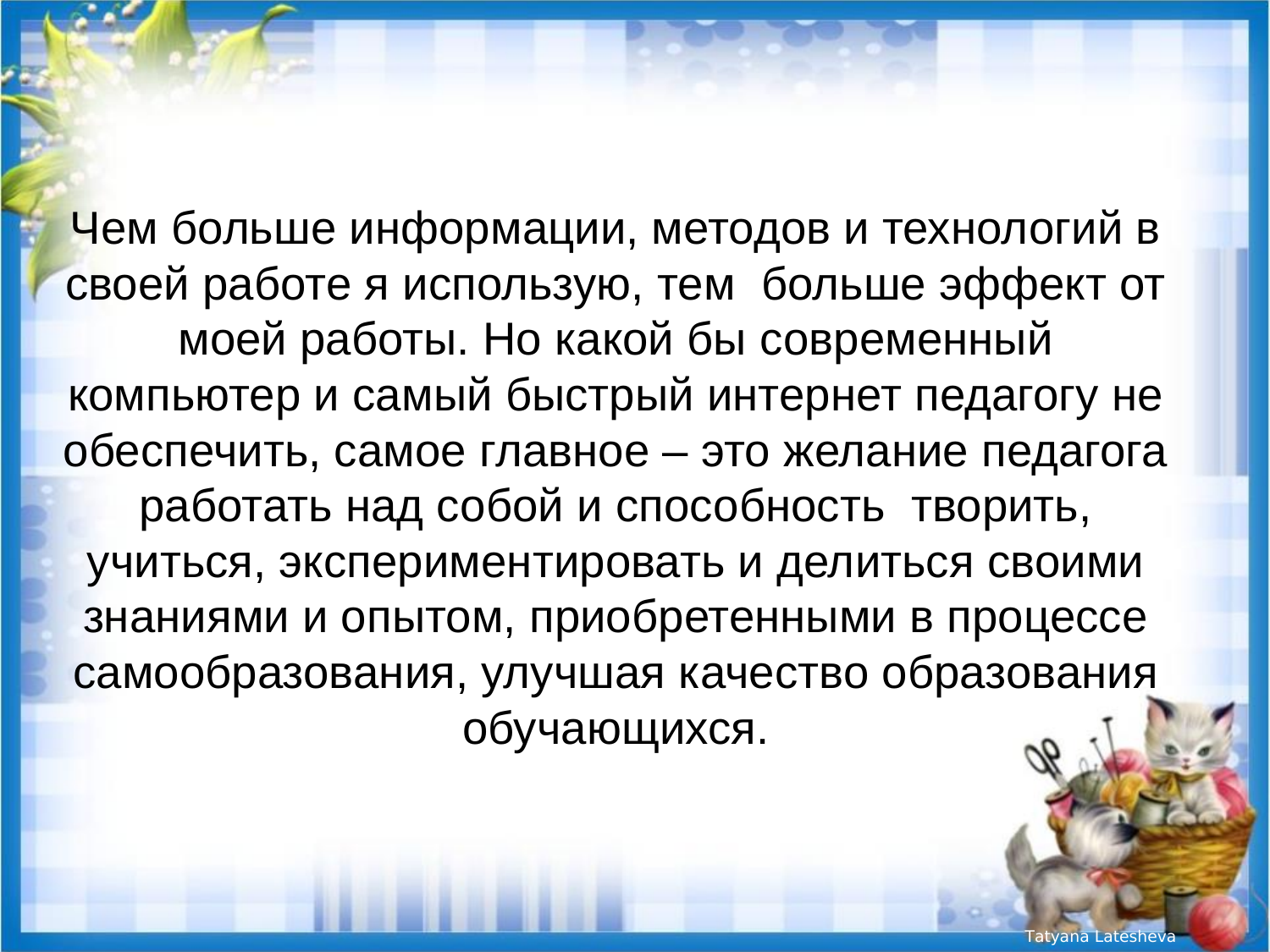

Чем больше информации, методов и технологий в своей работе я использую, тем  больше эффект от моей работы. Но какой бы современный компьютер и самый быстрый интернет педагогу не обеспечить, самое главное – это желание педагога работать над собой и способность  творить, учиться, экспериментировать и делиться своими знаниями и опытом, приобретенными в процессе самообразования, улучшая качество образования обучающихся.